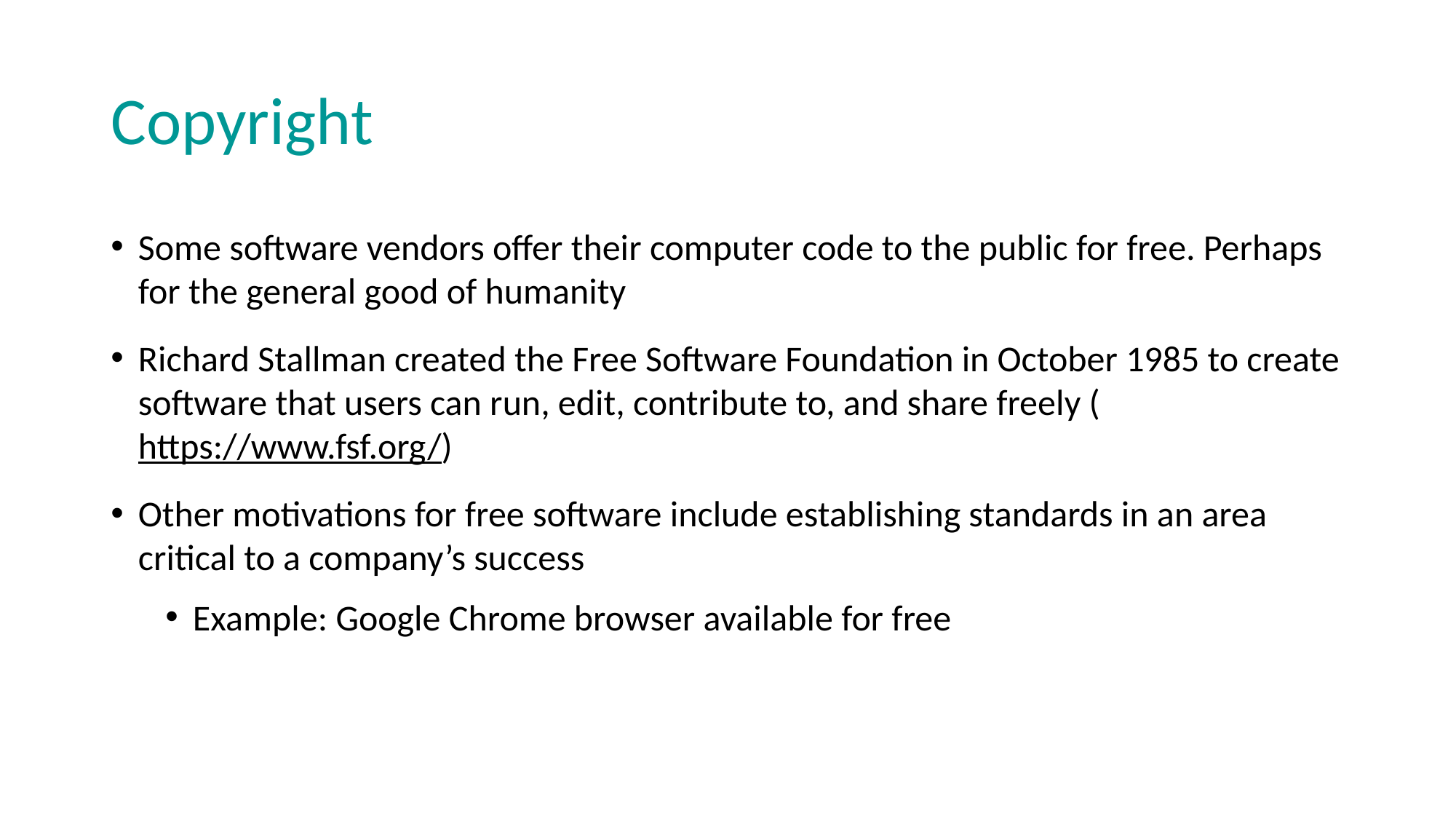

# Copyright
Some software vendors offer their computer code to the public for free. Perhaps for the general good of humanity
Richard Stallman created the Free Software Foundation in October 1985 to create software that users can run, edit, contribute to, and share freely (https://www.fsf.org/)
Other motivations for free software include establishing standards in an area critical to a company’s success
Example: Google Chrome browser available for free